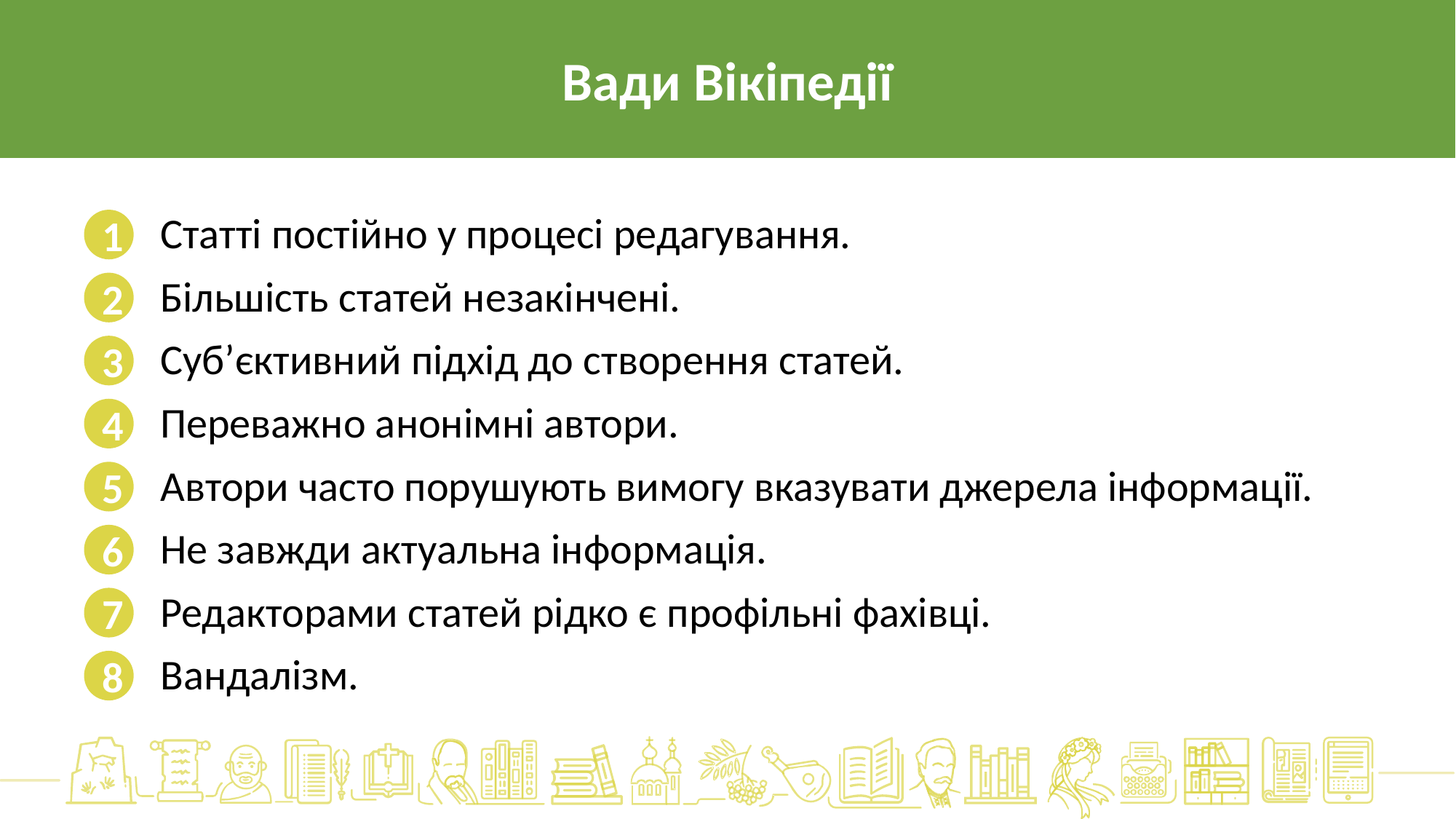

Вади Вікіпедії
Статті постійно у процесі редагування.
Більшість статей незакінчені.
Суб’єктивний підхід до створення статей.
Переважно анонімні автори.
Автори часто порушують вимогу вказувати джерела інформації.
Не завжди актуальна інформація.
Редакторами статей рідко є профільні фахівці.
Вандалізм.
1
2
3
4
5
6
7
8